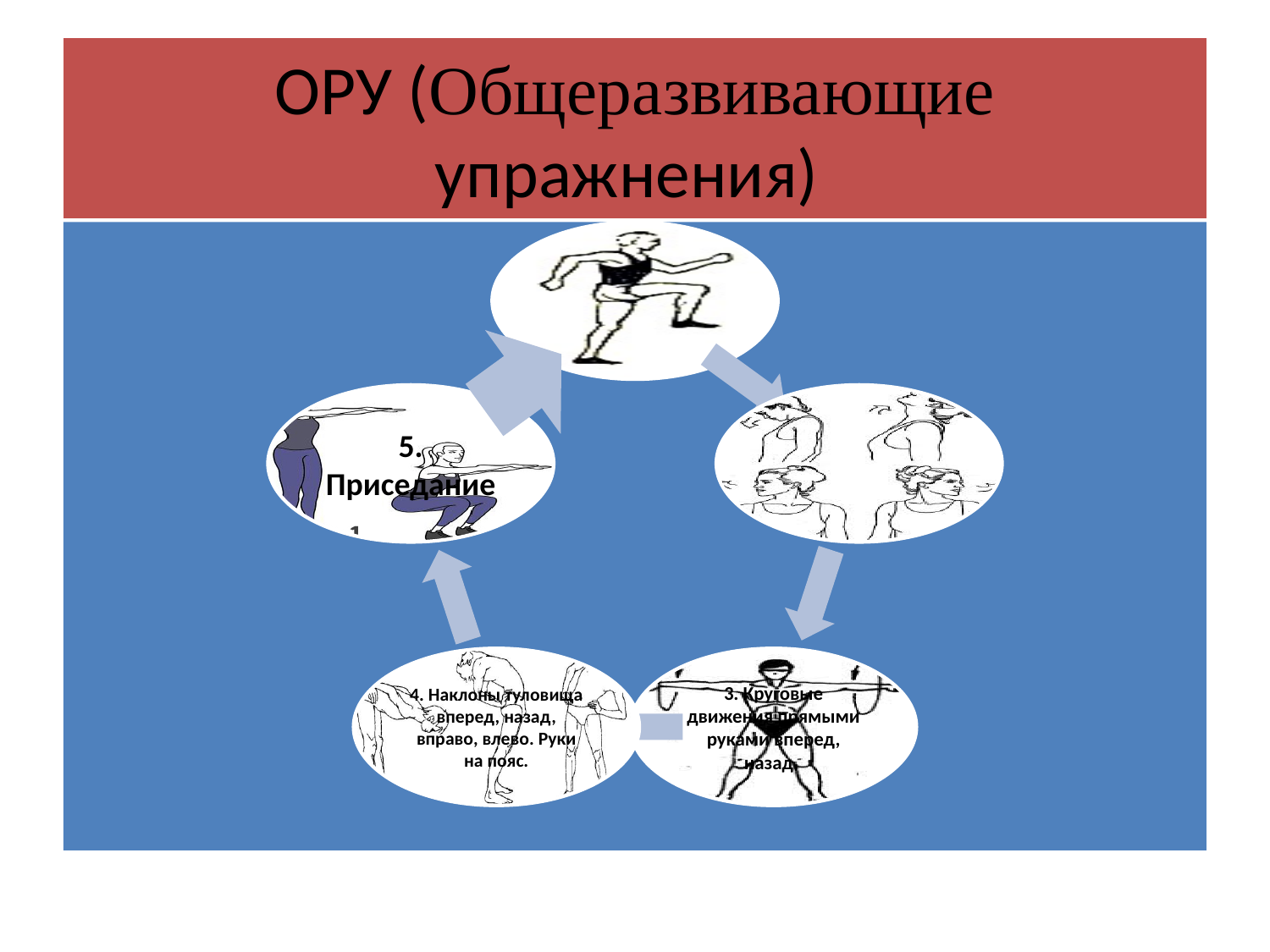

# ОРУ (Общеразвивающие упражнения)
3. Круговые движения прямыми руками вперед, назад.
4. Наклоны туловища вперед, назад, вправо, влево. Руки на пояс.
5. Приседание